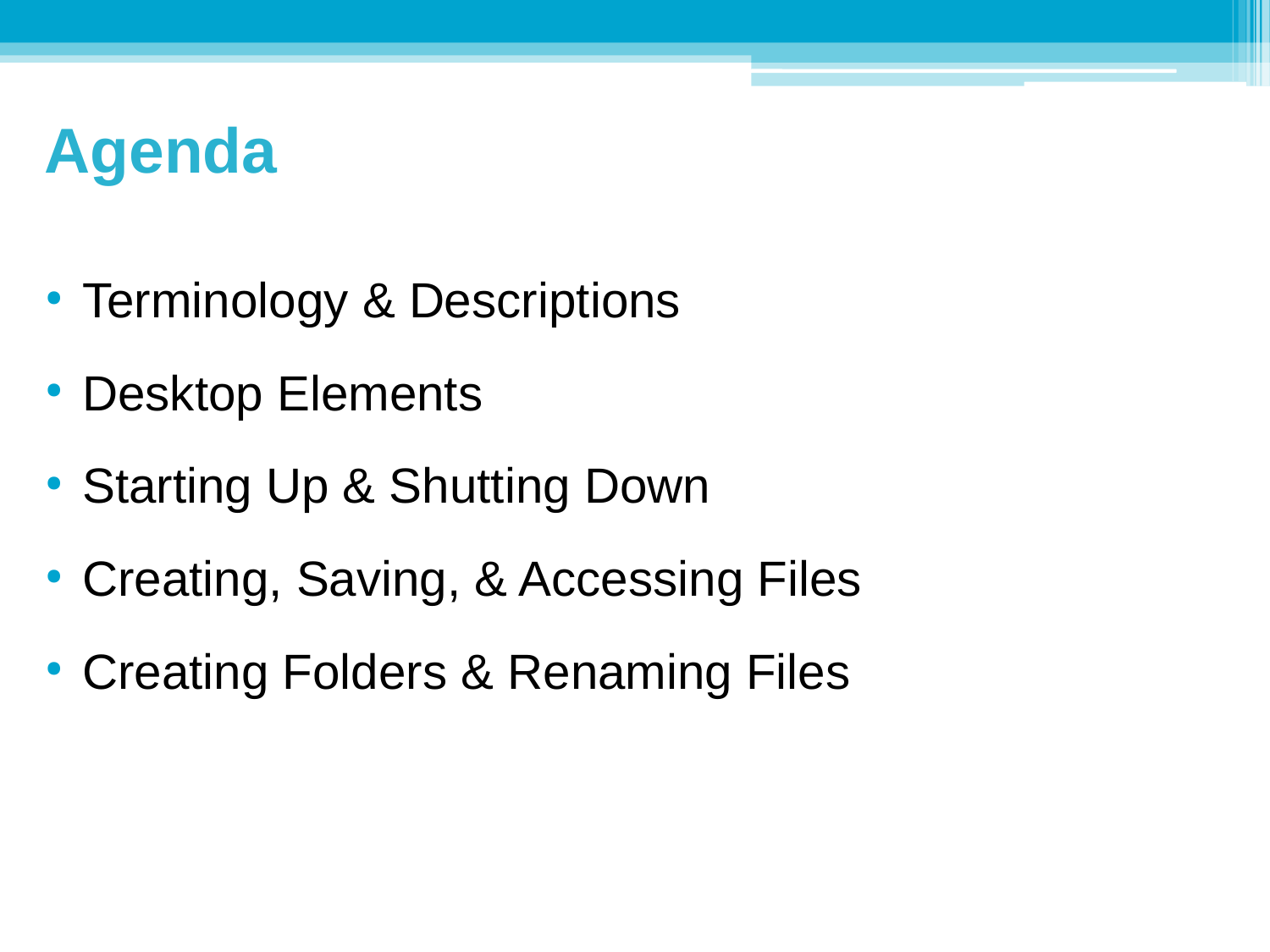

# Agenda
Terminology & Descriptions
Desktop Elements
Starting Up & Shutting Down
Creating, Saving, & Accessing Files
Creating Folders & Renaming Files